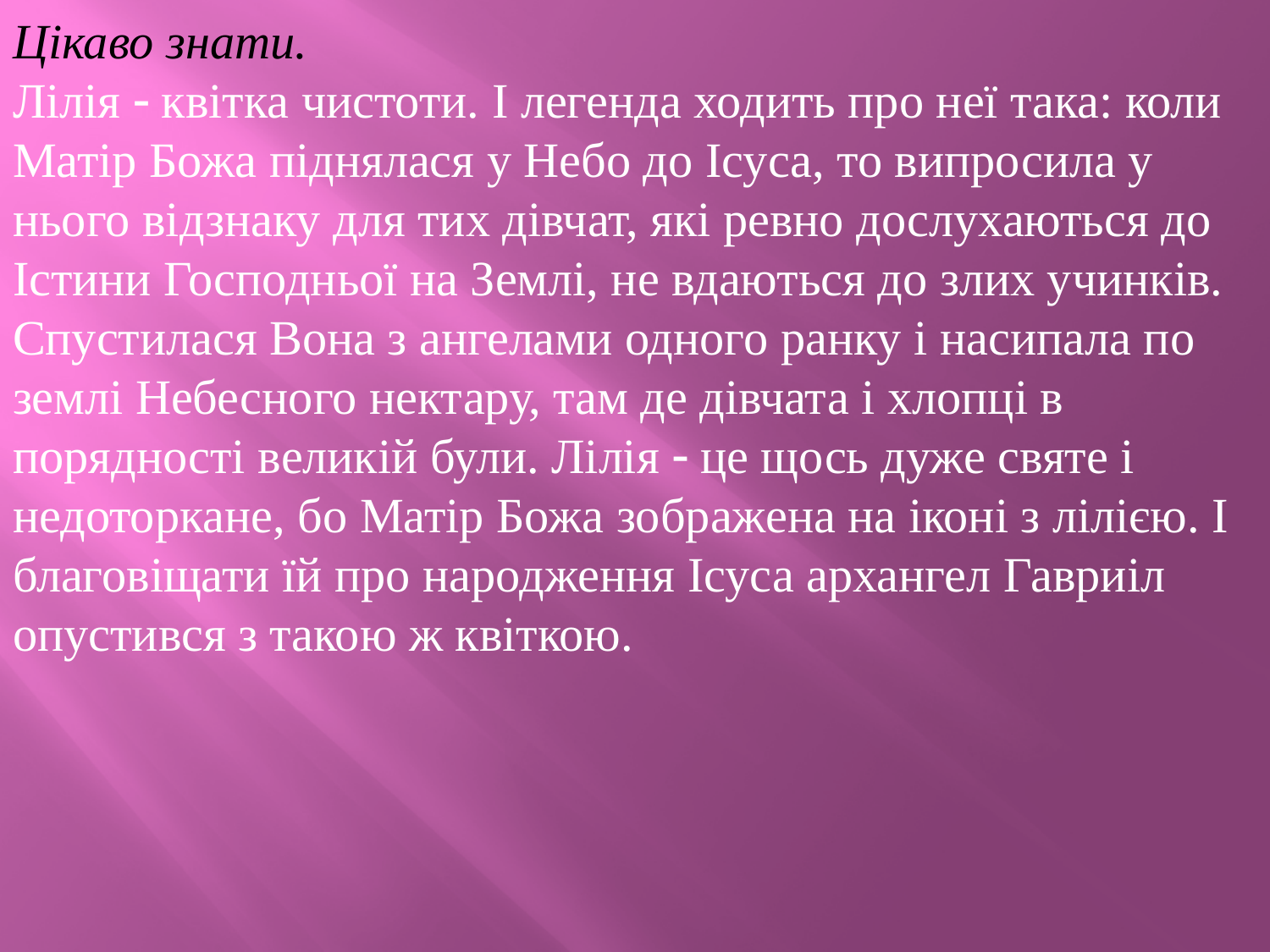

Цiкаво знати.
Лілія − квiтка чистоти. I легенда ходить про неї така: коли Матiр Божа пiднялася у Небо до Ісуса, то випросила у нього відзнаку для тих дівчат, які ревно дослухаються до Icтини Господньої на Землi, не вдаються до злих учинків. Спустилася Вона з ангелами одного ранку i насипала по землі Небесного нектару, там де дівчата i хлопці в порядності великій були. Лілія − це щось дуже святе i недоторкане, бо Матір Божа зображена на iконi з лілією. I благовіщати їй про народження Ісуса архангел Гавриiл опустився з такою ж квіткою.